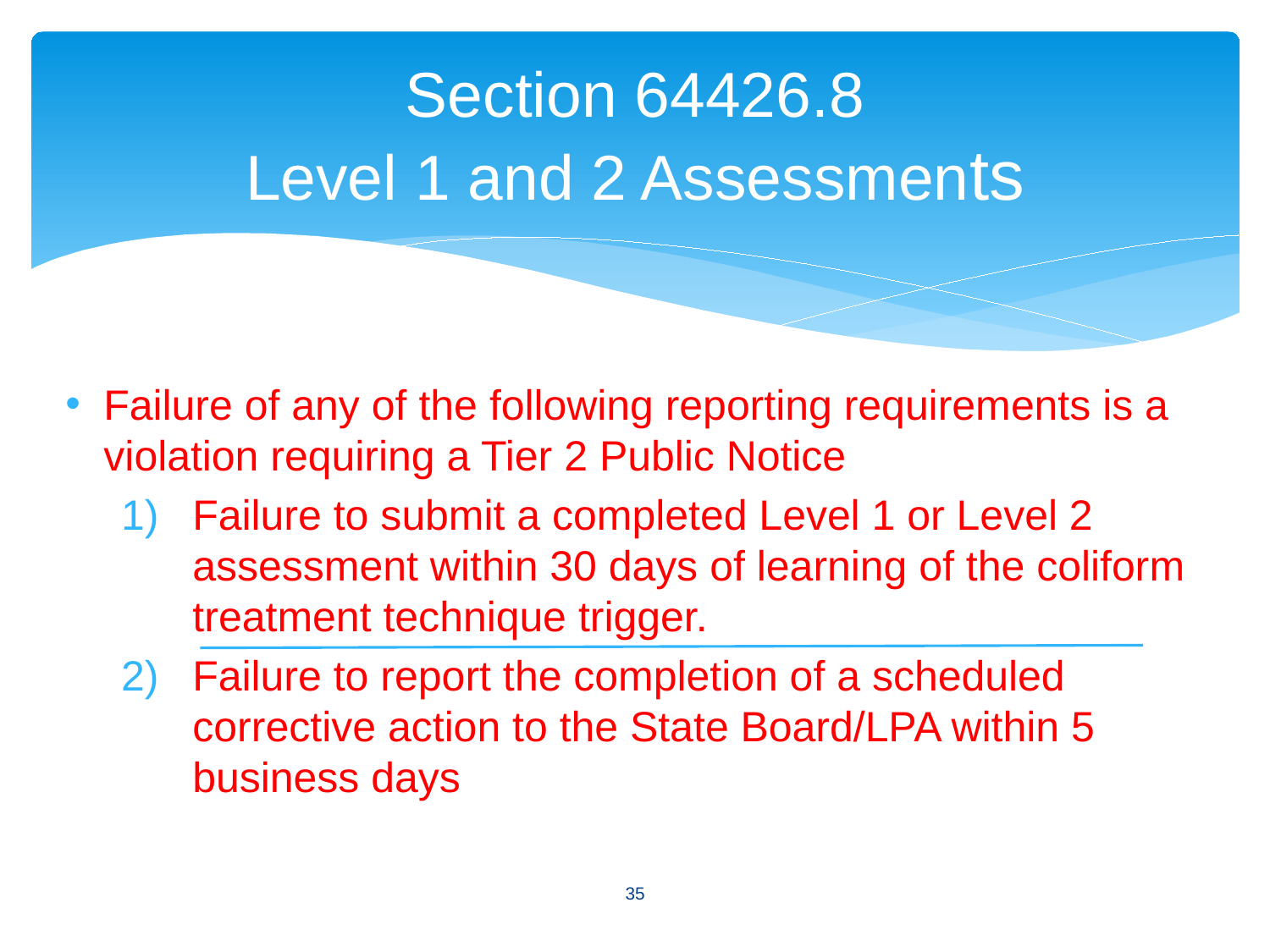

# Section 64426.8 Level 1 and 2 Assessments
Failure of any of the following reporting requirements is a violation requiring a Tier 2 Public Notice
Failure to submit a completed Level 1 or Level 2 assessment within 30 days of learning of the coliform treatment technique trigger.
Failure to report the completion of a scheduled corrective action to the State Board/LPA within 5 business days
35